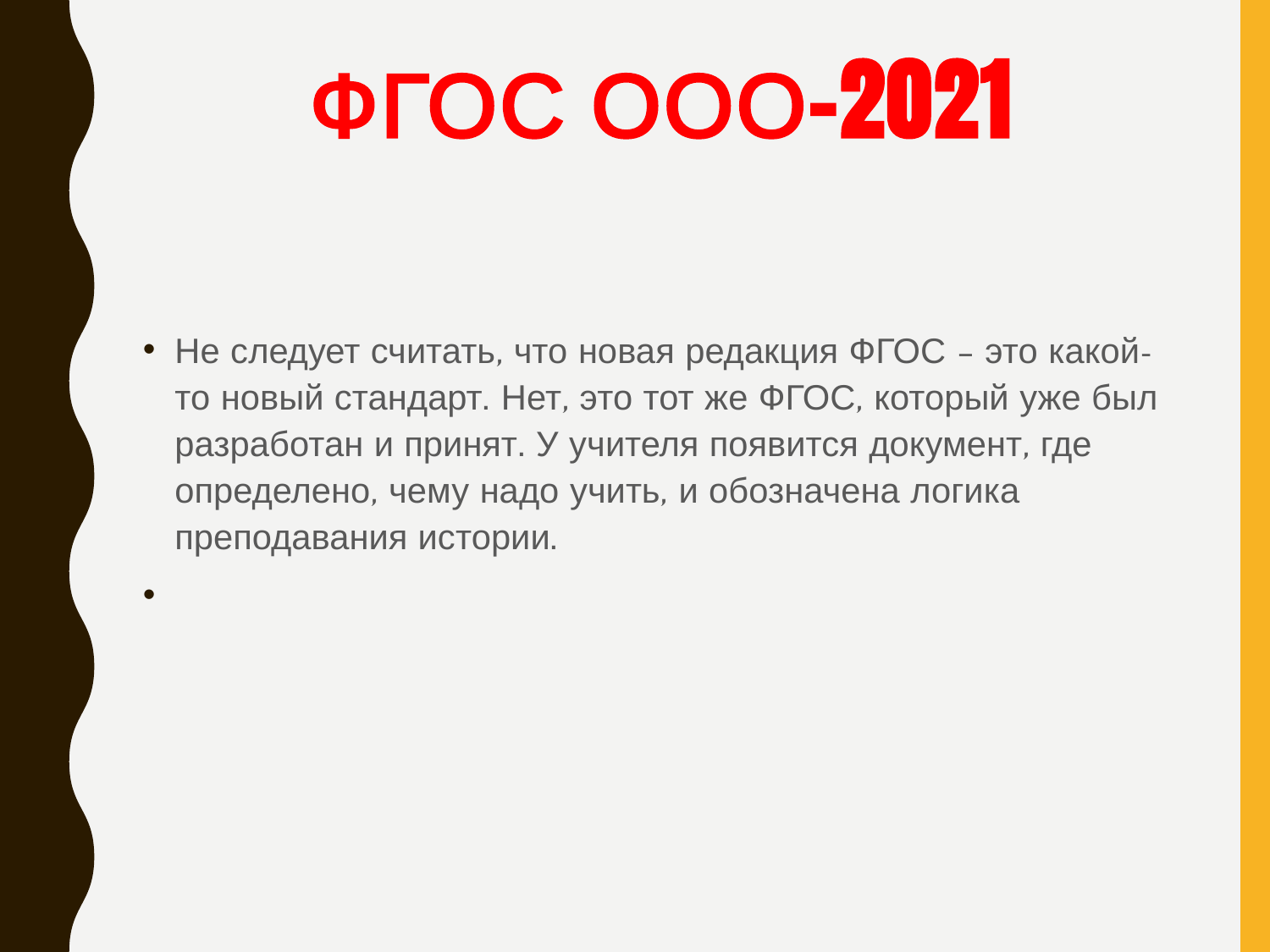

# ФГОС ООО-2021
Не следует считать, что новая редакция ФГОС – это какой-то новый стандарт. Нет, это тот же ФГОС, который уже был разработан и принят. У учителя появится документ, где определено, чему надо учить, и обозначена логика преподавания истории.